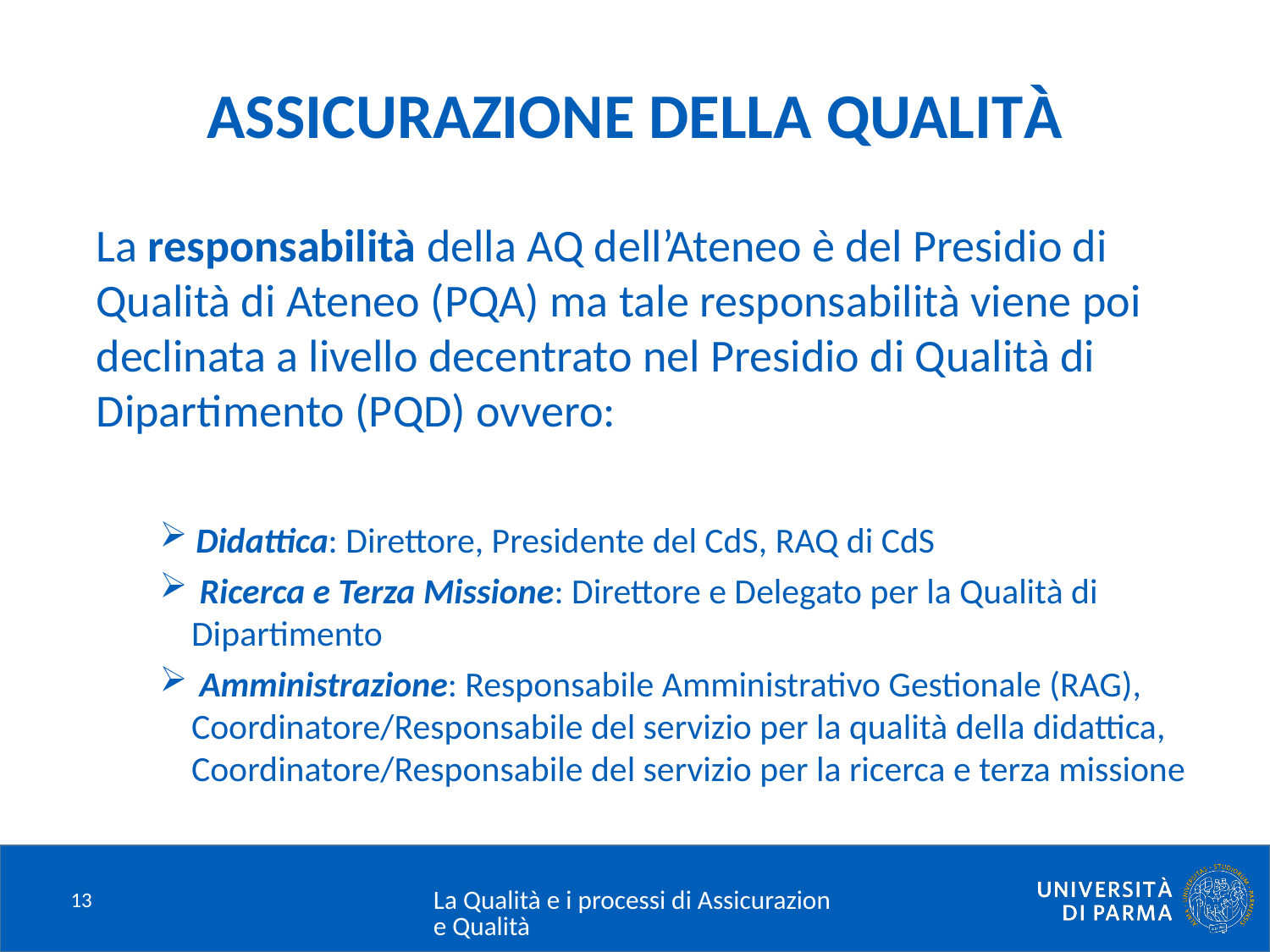

# ASSICURAZIONE DELLA QUALITÀ
La responsabilità della AQ dell’Ateneo è del Presidio di Qualità di Ateneo (PQA) ma tale responsabilità viene poi declinata a livello decentrato nel Presidio di Qualità di Dipartimento (PQD) ovvero:

 Didattica: Direttore, Presidente del CdS, RAQ di CdS
 Ricerca e Terza Missione: Direttore e Delegato per la Qualità di Dipartimento
 Amministrazione: Responsabile Amministrativo Gestionale (RAG), Coordinatore/Responsabile del servizio per la qualità della didattica, Coordinatore/Responsabile del servizio per la ricerca e terza missione

13
La Qualità e i processi di Assicurazione Qualità